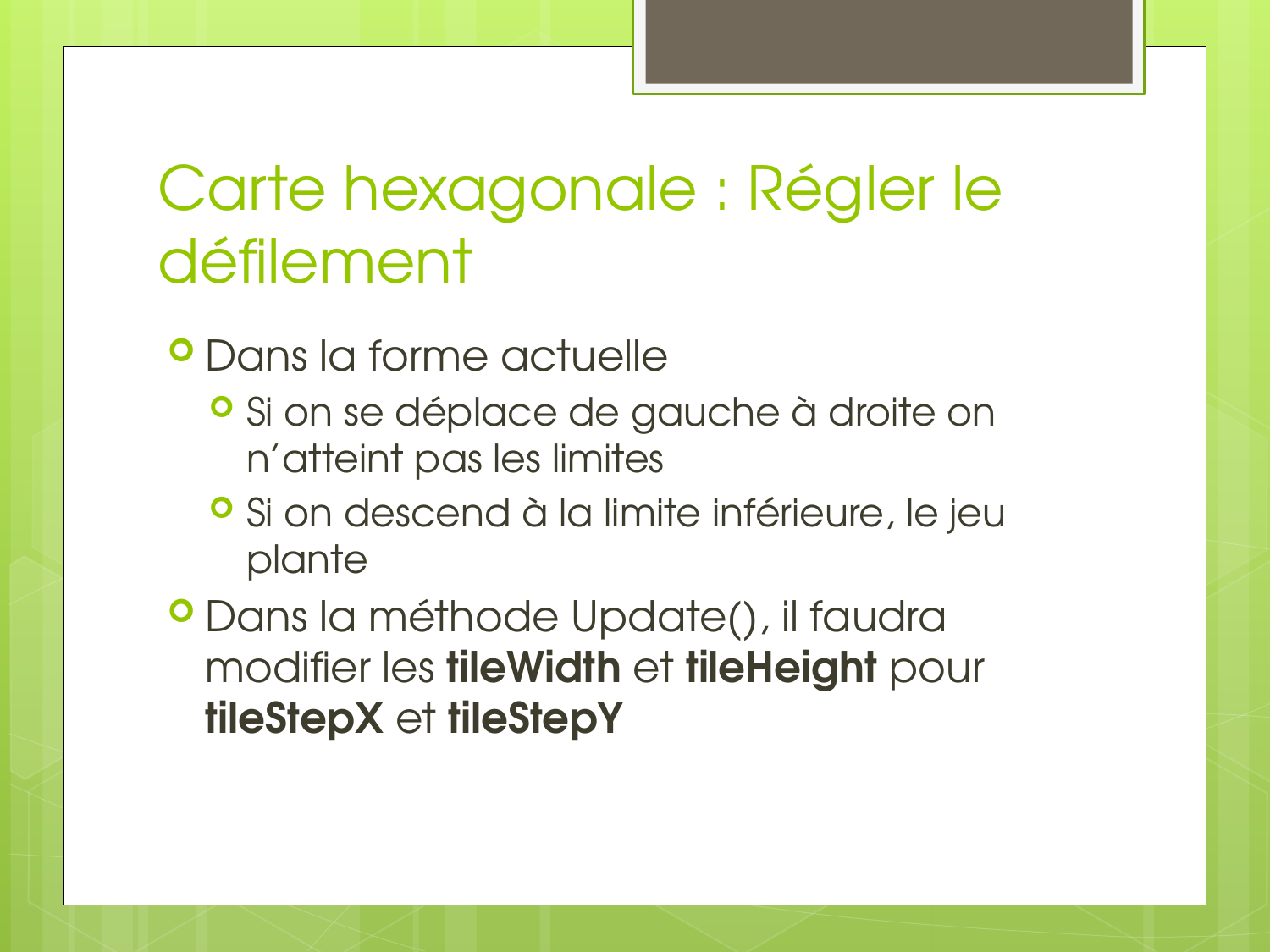

# Carte hexagonale : Régler le défilement
Dans la forme actuelle
Si on se déplace de gauche à droite on n’atteint pas les limites
Si on descend à la limite inférieure, le jeu plante
Dans la méthode Update(), il faudra modifier les tileWidth et tileHeight pour tileStepX et tileStepY